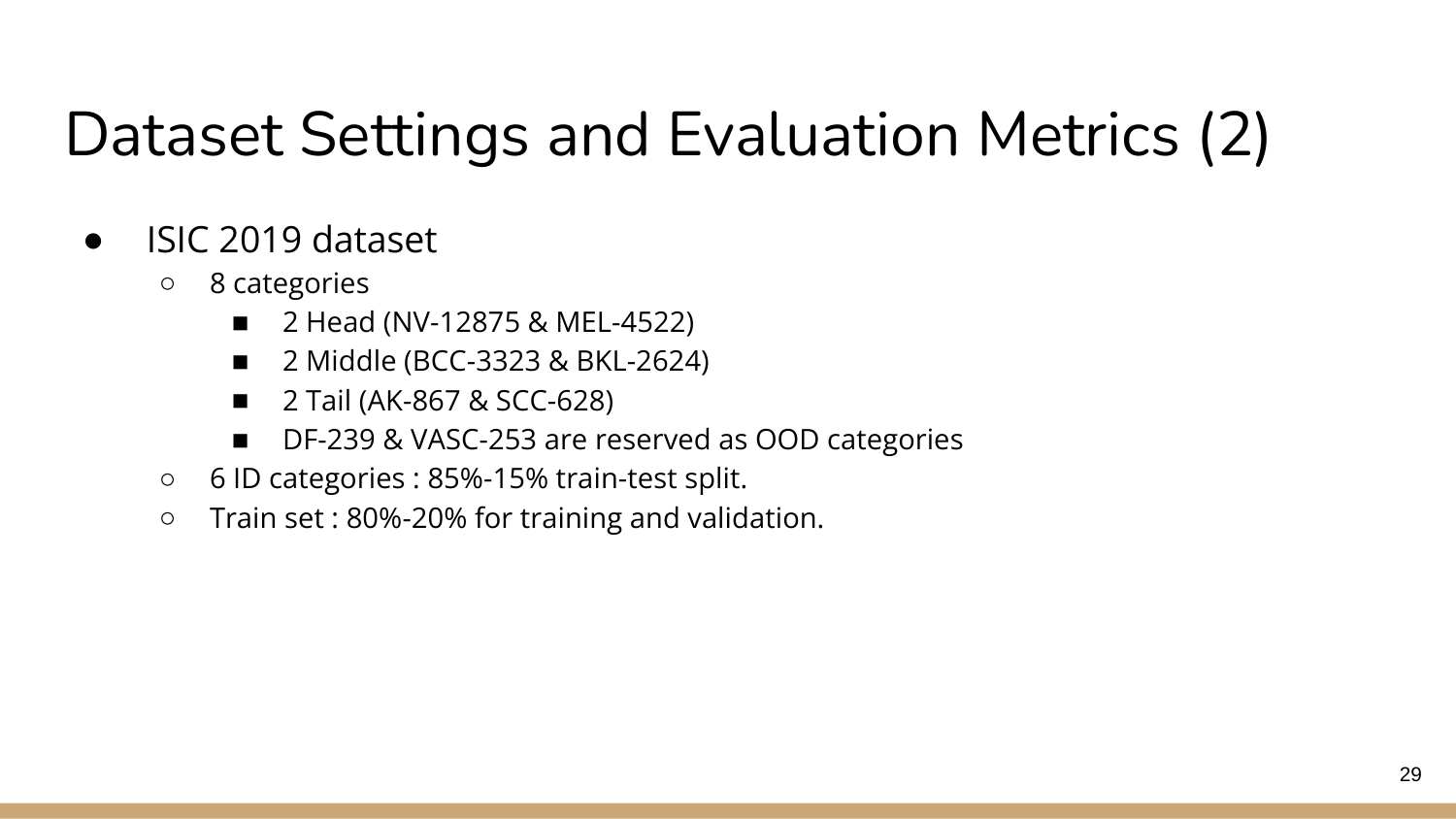

# Dataset Settings and Evaluation Metrics (2)
 ISIC 2019 dataset
8 categories
2 Head (NV-12875 & MEL-4522)
2 Middle (BCC-3323 & BKL-2624)
2 Tail (AK-867 & SCC-628)
DF-239 & VASC-253 are reserved as OOD categories
6 ID categories : 85%-15% train-test split.
Train set : 80%-20% for training and validation.
29